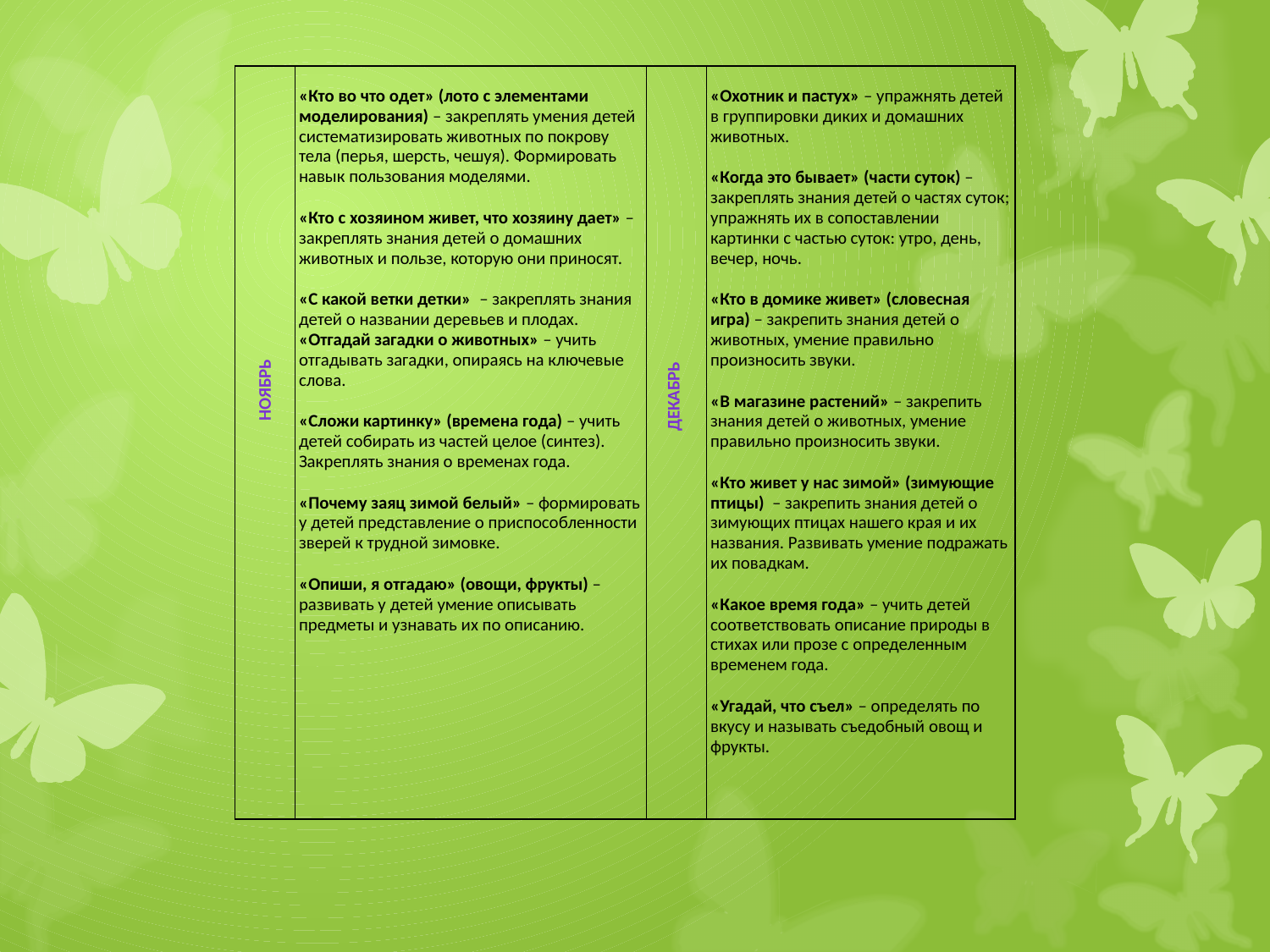

| НОЯБРЬ | «Кто во что одет» (лото с элементами моделирования) – закреплять умения детей систематизировать животных по покрову тела (перья, шерсть, чешуя). Формировать навык пользования моделями.   «Кто с хозяином живет, что хозяину дает» – закреплять знания детей о домашних животных и пользе, которую они приносят.   «С какой ветки детки» – закреплять знания детей о названии деревьев и плодах. «Отгадай загадки о животных» – учить отгадывать загадки, опираясь на ключевые слова.   «Сложи картинку» (времена года) – учить детей собирать из частей целое (синтез). Закреплять знания о временах года.   «Почему заяц зимой белый» – формировать у детей представление о приспособленности зверей к трудной зимовке.   «Опиши, я отгадаю» (овощи, фрукты) – развивать у детей умение описывать предметы и узнавать их по описанию. | ДЕКАБРЬ | «Охотник и пастух» – упражнять детей в группировки диких и домашних животных.   «Когда это бывает» (части суток) – закреплять знания детей о частях суток; упражнять их в сопоставлении картинки с частью суток: утро, день, вечер, ночь.   «Кто в домике живет» (словесная игра) – закрепить знания детей о животных, умение правильно произносить звуки.   «В магазине растений» – закрепить знания детей о животных, умение правильно произносить звуки.   «Кто живет у нас зимой» (зимующие птицы) – закрепить знания детей о зимующих птицах нашего края и их названия. Развивать умение подражать их повадкам.   «Какое время года» – учить детей соответствовать описание природы в стихах или прозе с определенным временем года.   «Угадай, что съел» – определять по вкусу и называть съедобный овощ и фрукты. |
| --- | --- | --- | --- |